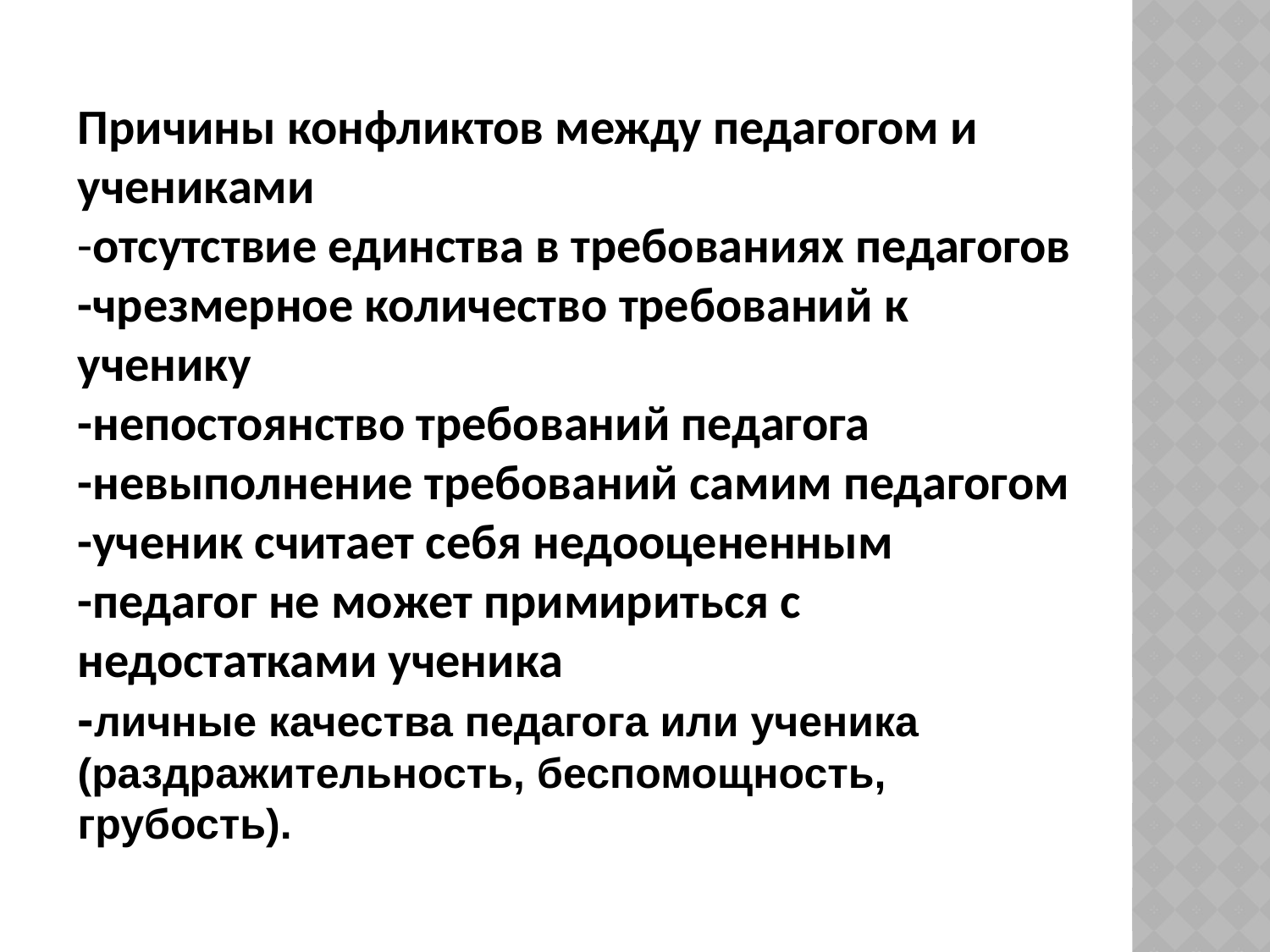

Причины конфликтов между педагогом и учениками
-отсутствие единства в требованиях педагогов
-чрезмерное количество требований к ученику
-непостоянство требований педагога
-невыполнение требований самим педагогом
-ученик считает себя недооцененным
-педагог не может примириться с недостатками ученика
-личные качества педагога или ученика (раздражительность, беспомощность, грубость).